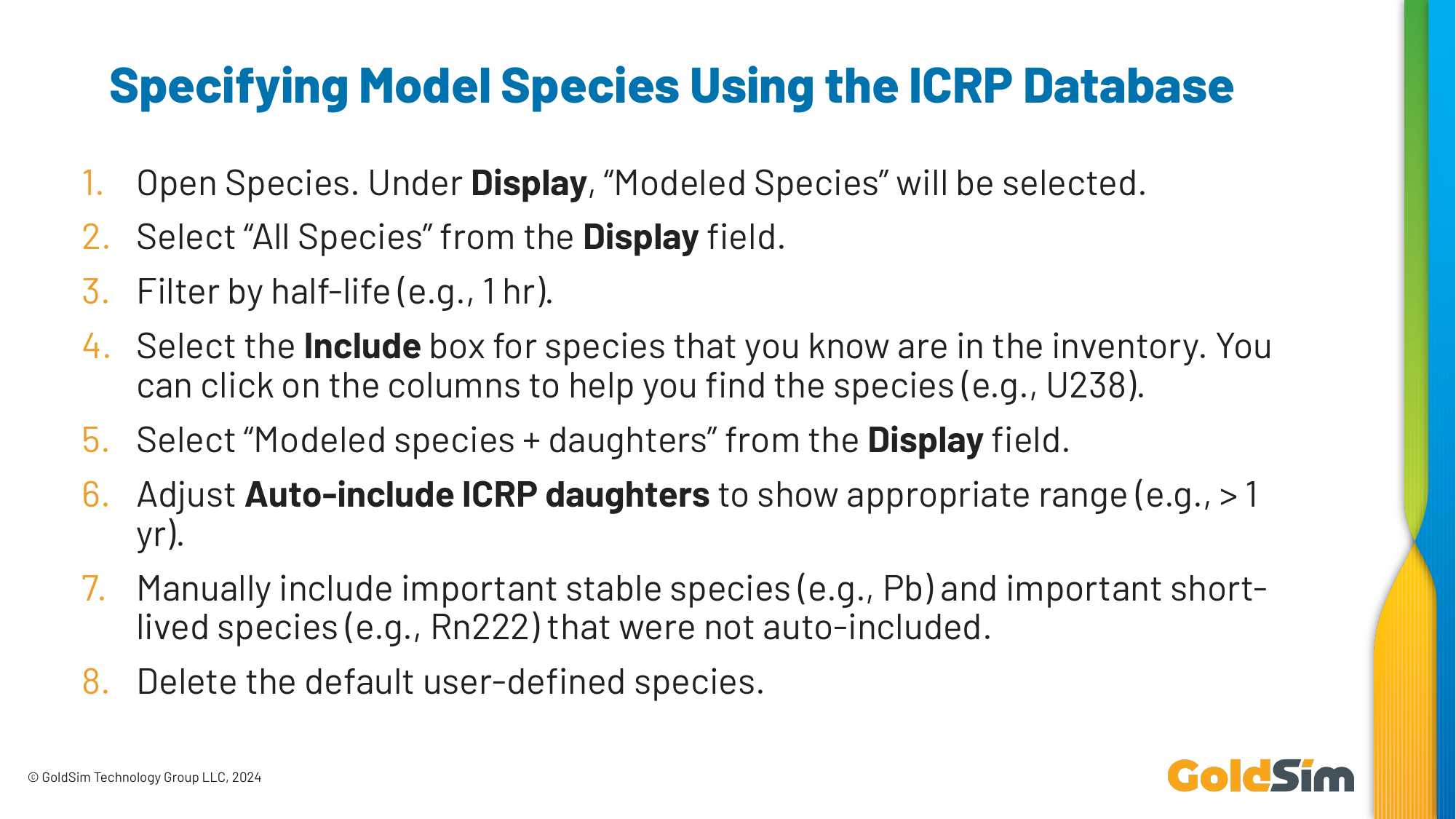

# Specifying Model Species Using the ICRP Database
Open Species. Under Display, “Modeled Species” will be selected.
Select “All Species” from the Display field.
Filter by half-life (e.g., 1 hr).
Select the Include box for species that you know are in the inventory. You can click on the columns to help you find the species (e.g., U238).
Select “Modeled species + daughters” from the Display field.
Adjust Auto-include ICRP daughters to show appropriate range (e.g., > 1 yr).
Manually include important stable species (e.g., Pb) and important short-lived species (e.g., Rn222) that were not auto-included.
Delete the default user-defined species.

© GoldSim Technology Group LLC, 2024